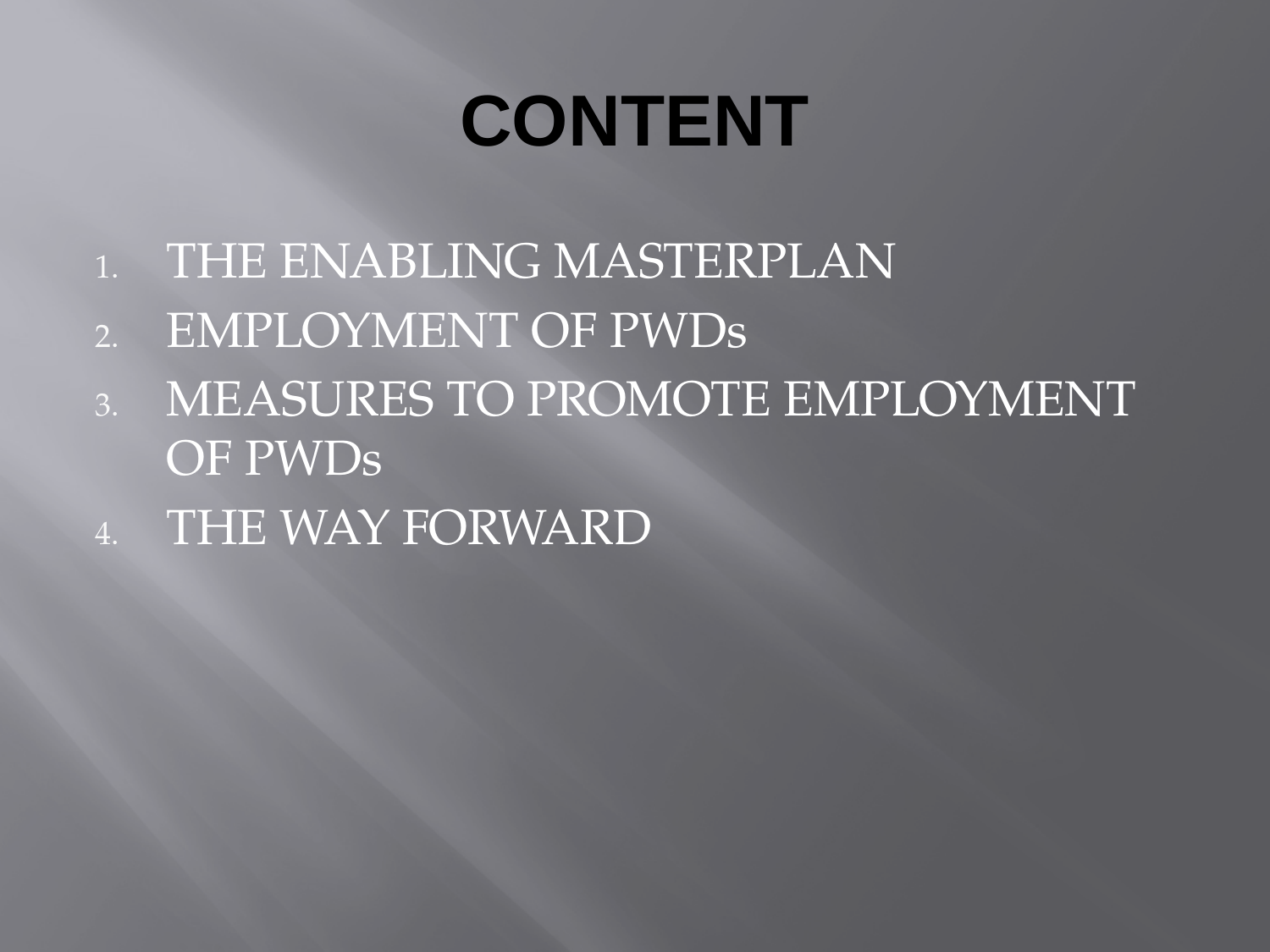

# CONTENT
THE ENABLING MASTERPLAN
EMPLOYMENT OF PWDs
MEASURES TO PROMOTE EMPLOYMENT OF PWDs
THE WAY FORWARD